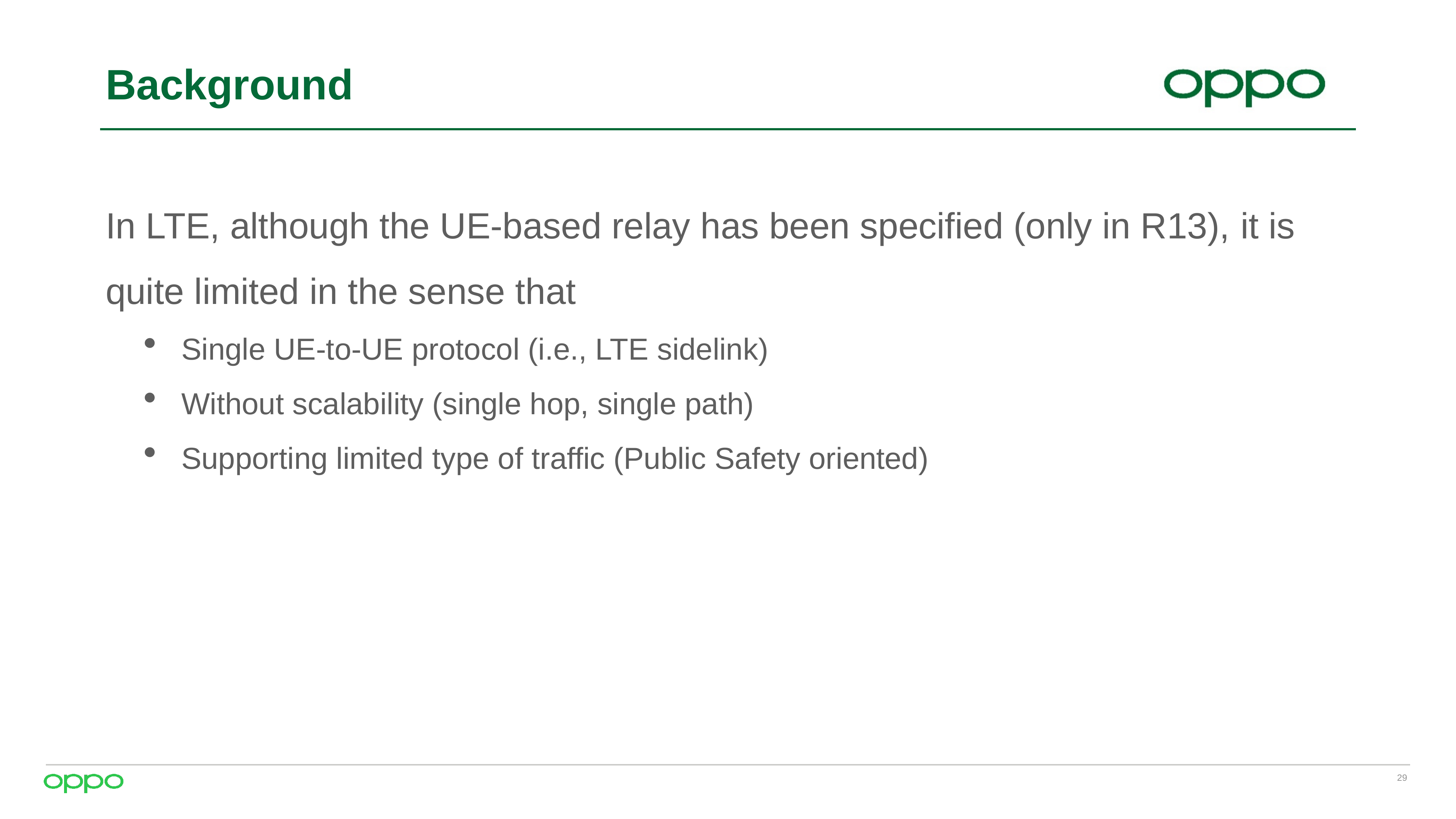

# Background
In LTE, although the UE-based relay has been specified (only in R13), it is quite limited in the sense that
Single UE-to-UE protocol (i.e., LTE sidelink)
Without scalability (single hop, single path)
Supporting limited type of traffic (Public Safety oriented)